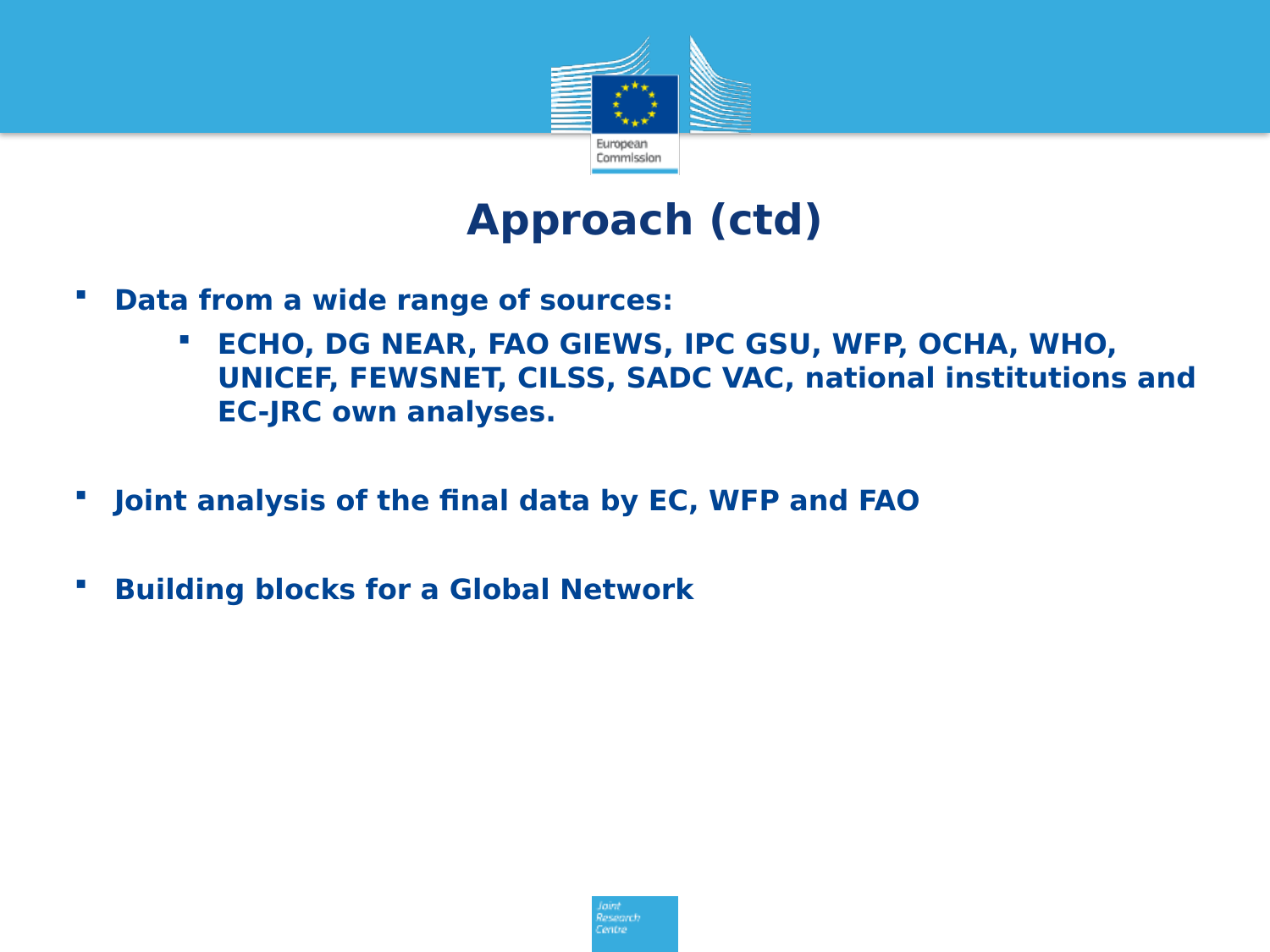

Approach (ctd)
Data from a wide range of sources:
ECHO, DG NEAR, FAO GIEWS, IPC GSU, WFP, OCHA, WHO, UNICEF, FEWSNET, CILSS, SADC VAC, national institutions and EC-JRC own analyses.

Joint analysis of the final data by EC, WFP and FAO

Building blocks for a Global Network